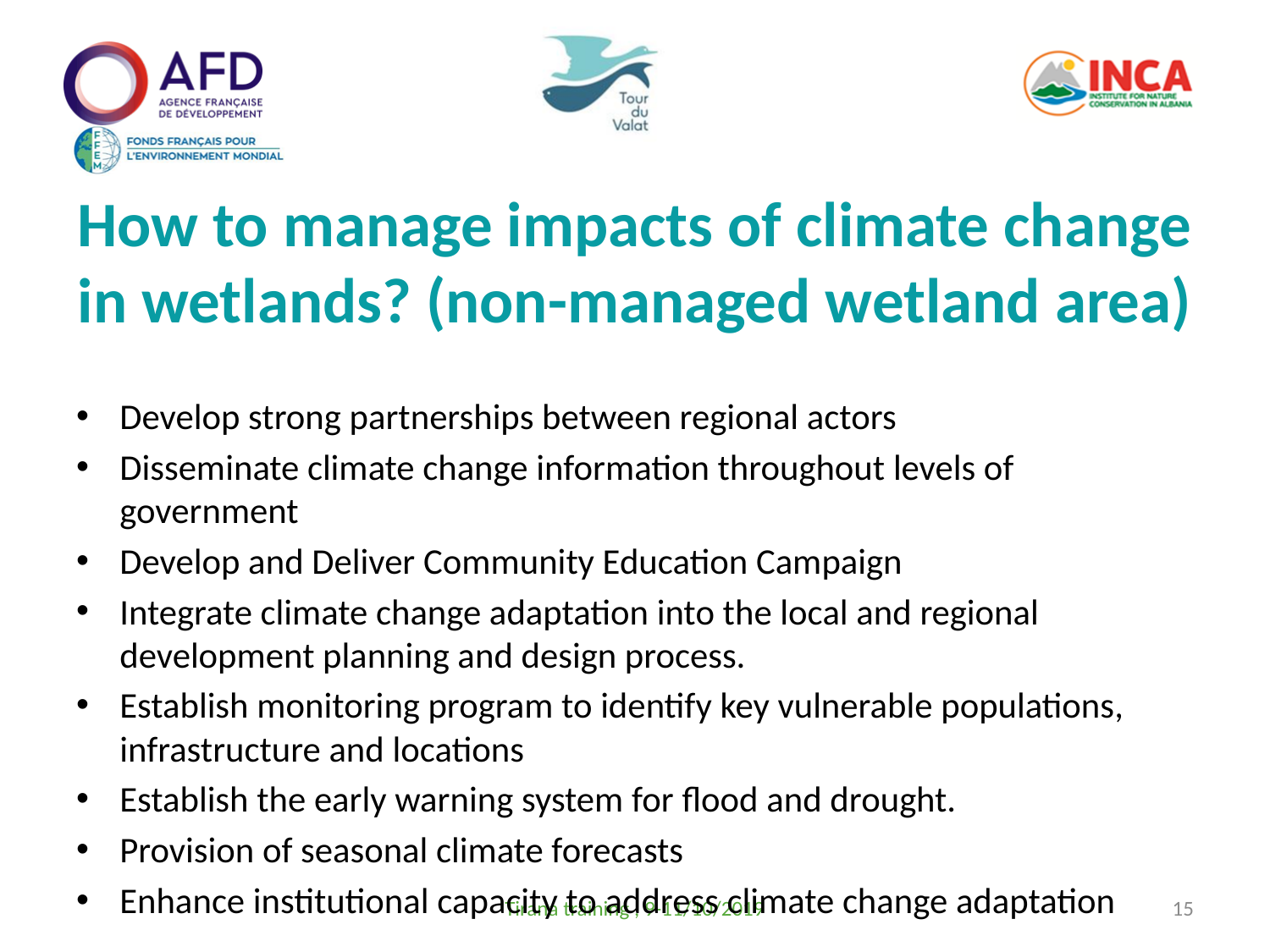

# How to manage impacts of climate change in wetlands? (non-managed wetland area)
Develop strong partnerships between regional actors
Disseminate climate change information throughout levels of government
Develop and Deliver Community Education Campaign
Integrate climate change adaptation into the local and regional   development planning and design process.
Establish monitoring program to identify key vulnerable populations, infrastructure and locations
Establish the early warning system for flood and drought.
Provision of seasonal climate forecasts
Enhance institutional capacity to address climate change adaptation

Tirana training , 9-11/10/2019
15